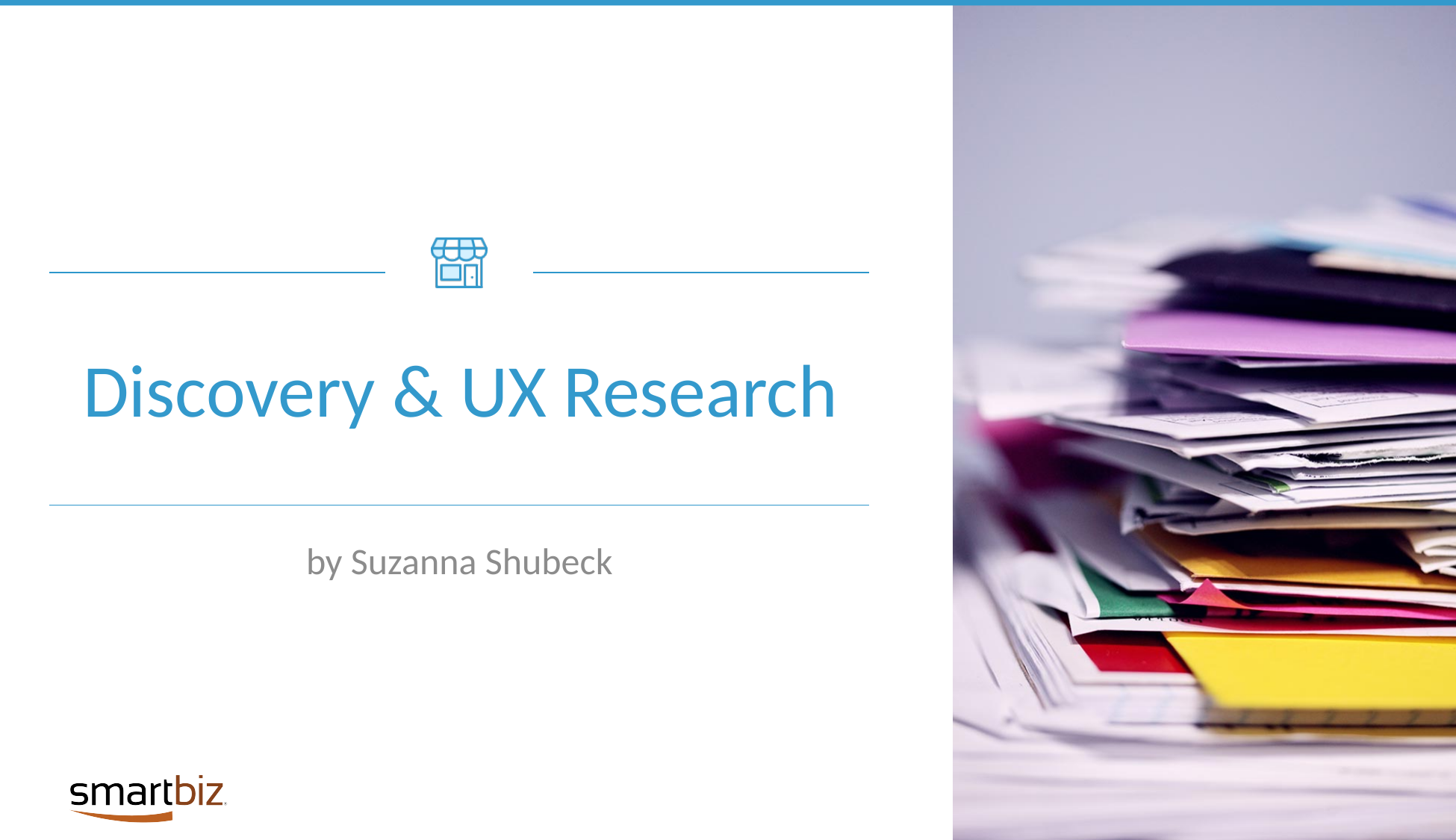

# Discovery & UX Research
by Suzanna Shubeck